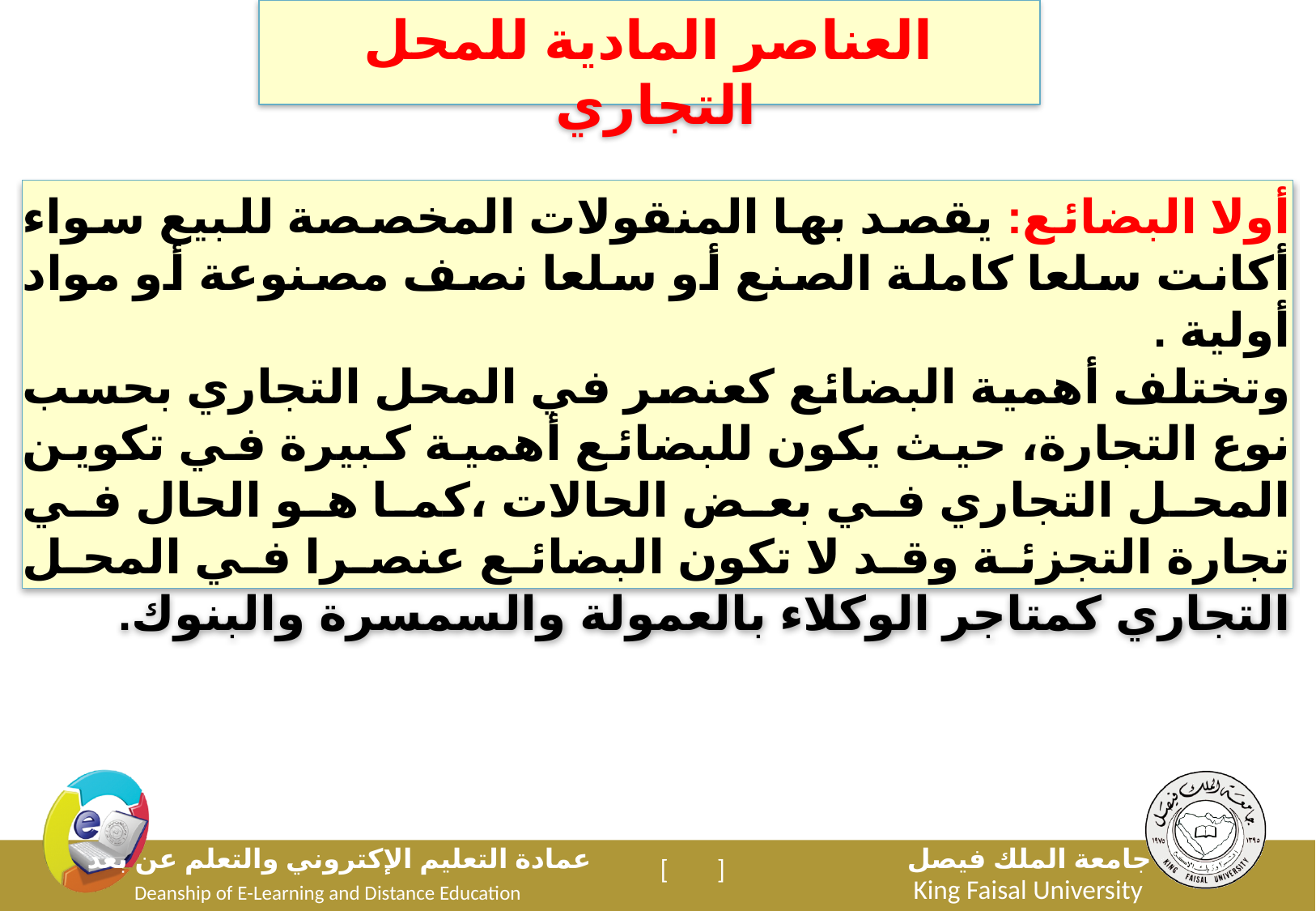

العناصر المادية للمحل التجاري

أولا البضائع: يقصد بها المنقولات المخصصة للبيع سواء أكانت سلعا كاملة الصنع أو سلعا نصف مصنوعة أو مواد أولية .
وتختلف أهمية البضائع كعنصر في المحل التجاري بحسب نوع التجارة، حيث يكون للبضائع أهمية كبيرة في تكوين المحل التجاري في بعض الحالات ،كما هو الحال في تجارة التجزئة وقد لا تكون البضائع عنصرا في المحل التجاري كمتاجر الوكلاء بالعمولة والسمسرة والبنوك.